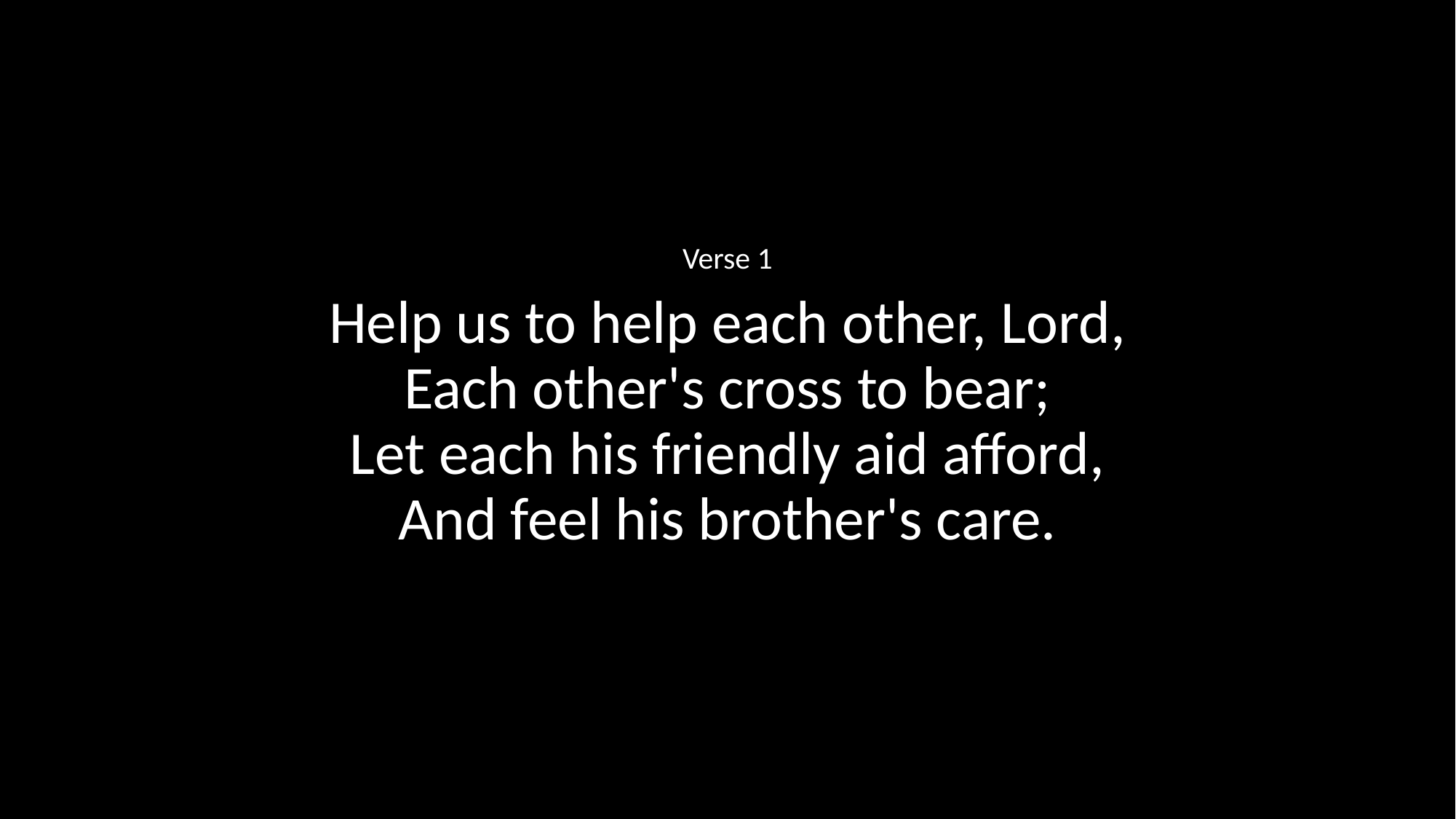

Verse 1
Help us to help each other, Lord,
Each other's cross to bear;
Let each his friendly aid afford,
And feel his brother's care.